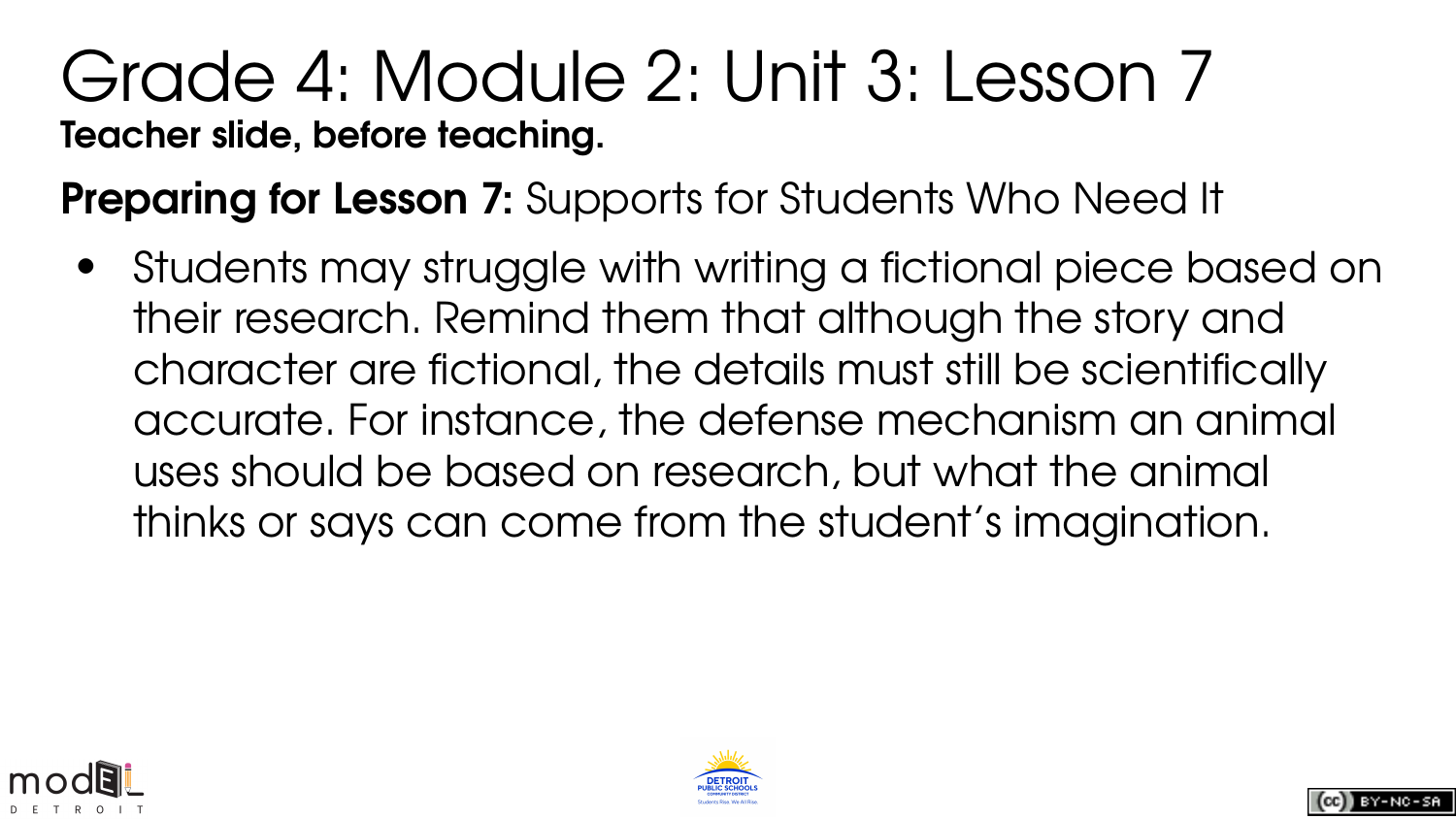

# Grade 4: Module 2: Unit 3: Lesson 7
Teacher slide, before teaching.
Preparing for Lesson 7: Supports for Students Who Need It
Students may struggle with writing a fictional piece based on their research. Remind them that although the story and character are fictional, the details must still be scientifically accurate. For instance, the defense mechanism an animal uses should be based on research, but what the animal thinks or says can come from the student’s imagination.